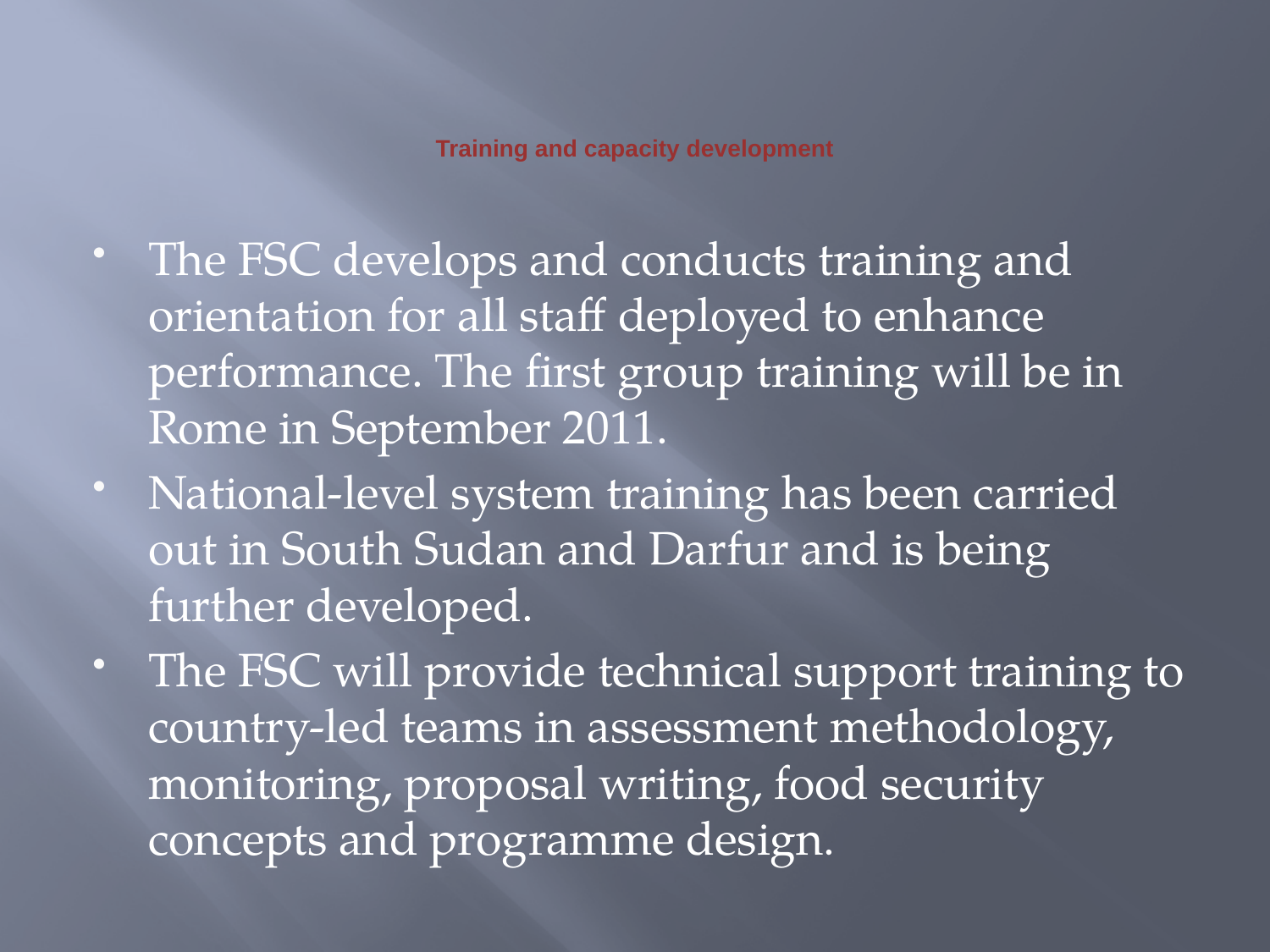

# Training and capacity development
The FSC develops and conducts training and orientation for all staff deployed to enhance performance. The first group training will be in Rome in September 2011.
National-level system training has been carried out in South Sudan and Darfur and is being further developed.
The FSC will provide technical support training to country-led teams in assessment methodology, monitoring, proposal writing, food security concepts and programme design.